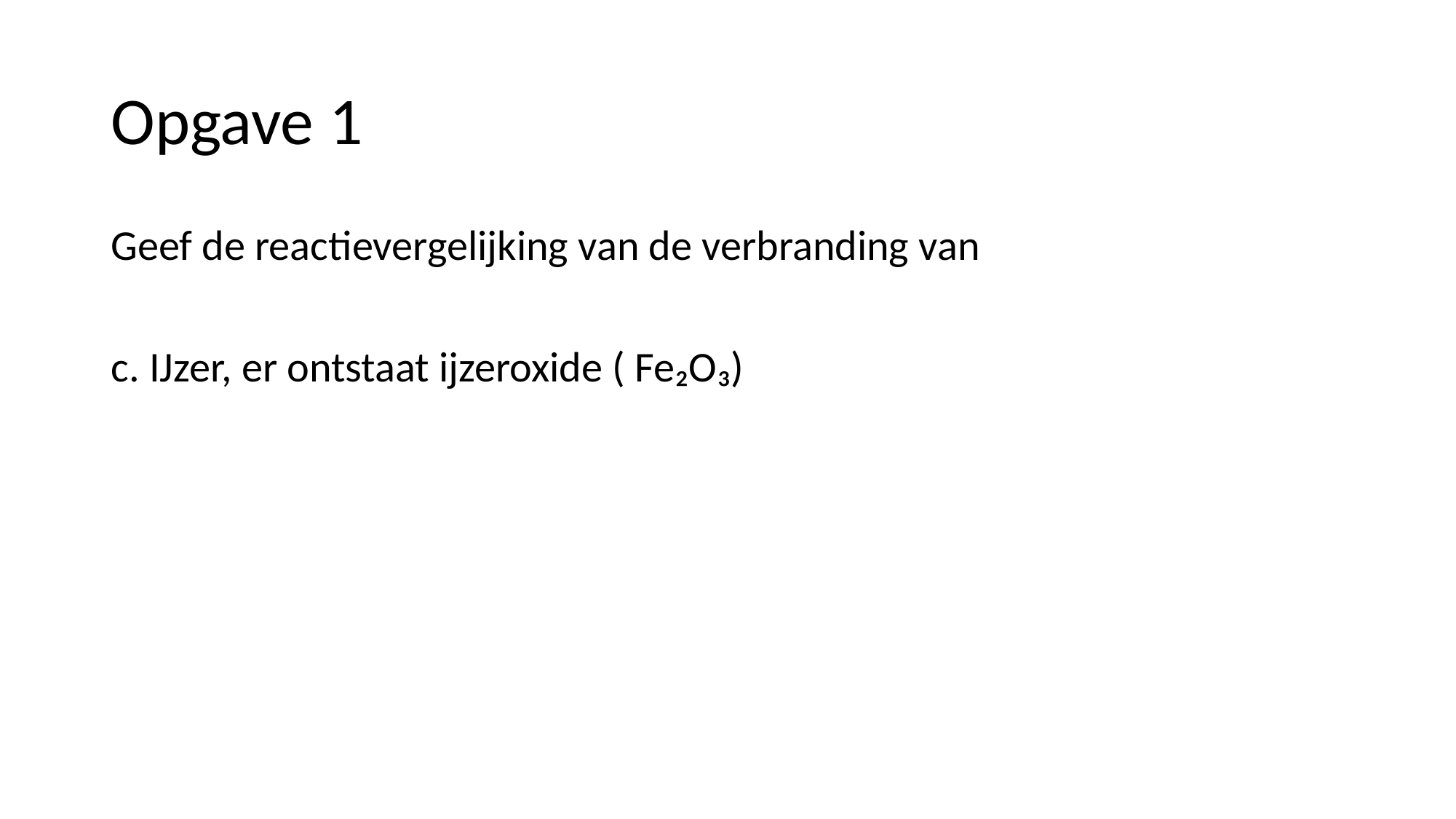

# Opgave 1
Geef de reactievergelijking van de verbranding van

c. IJzer, er ontstaat ijzeroxide ( Fe₂O₃)